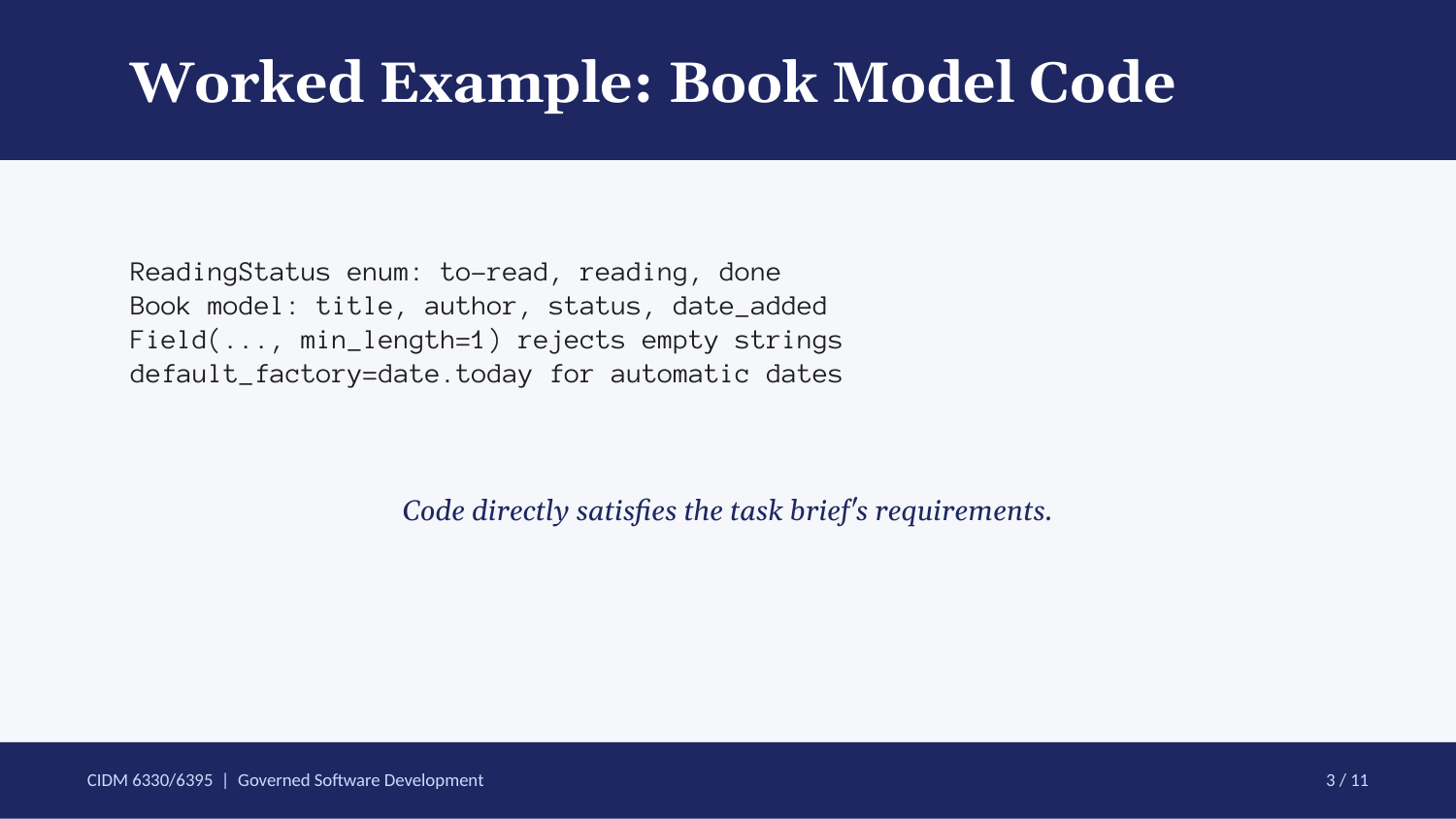

Worked Example: Book Model Code
ReadingStatus enum: to-read, reading, done
Book model: title, author, status, date_added
Field(..., min_length=1) rejects empty strings
default_factory=date.today for automatic dates
Code directly satisfies the task brief's requirements.

CIDM 6330/6395  |  Governed Software Development
3 / 11